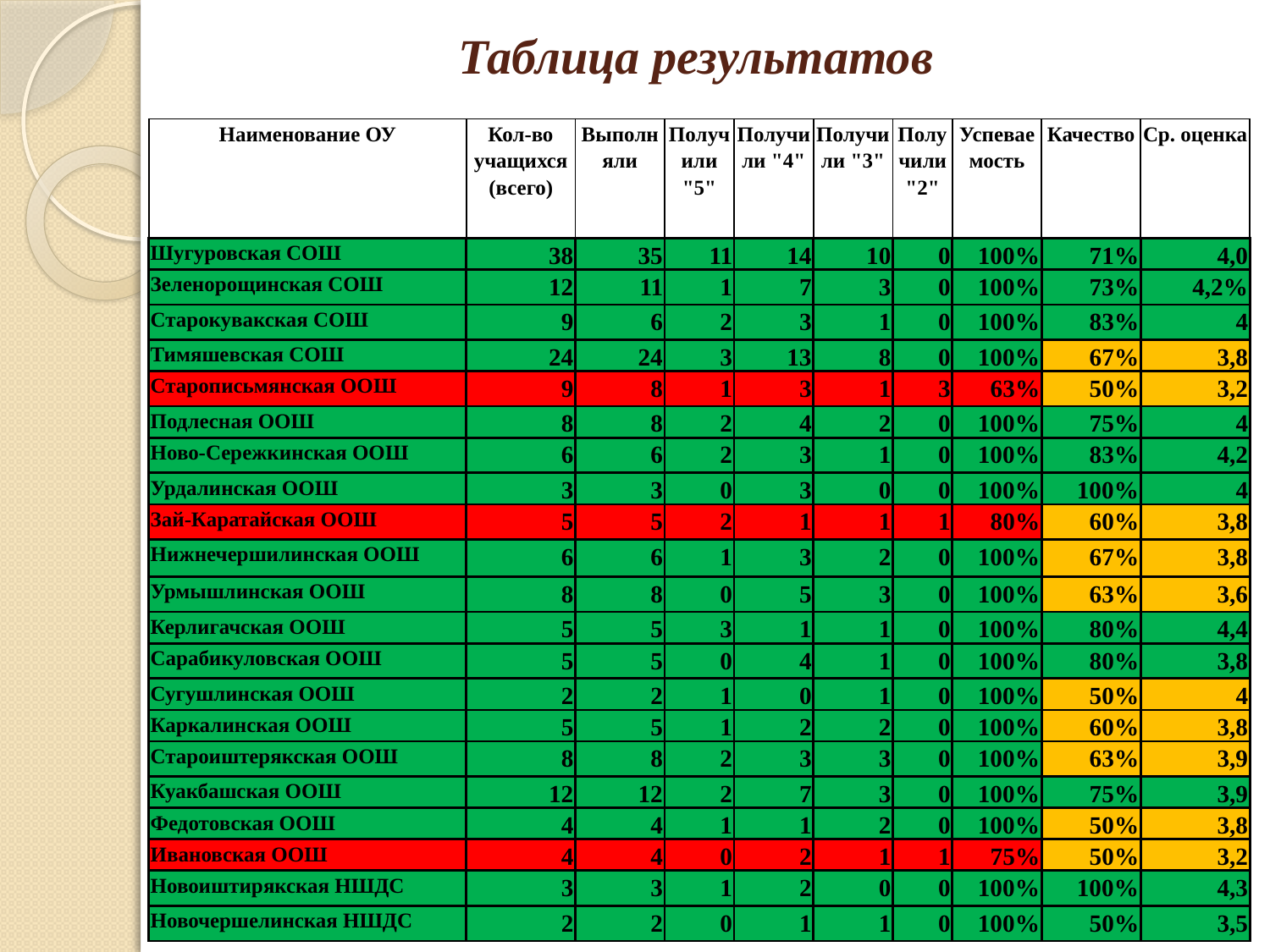

# Таблица результатов
| Наименование ОУ | Кол-во учащихся (всего) | Выполняли | Получили "5" | Получили "4" | Получили "3" | Получили "2" | Успеваемость | Качество | Ср. оценка |
| --- | --- | --- | --- | --- | --- | --- | --- | --- | --- |
| Шугуровская СОШ | 38 | 35 | 11 | 14 | 10 | 0 | 100% | 71% | 4,0 |
| Зеленорощинская СОШ | 12 | 11 | 1 | 7 | 3 | 0 | 100% | 73% | 4,2% |
| Старокувакская СОШ | 9 | 6 | 2 | 3 | 1 | 0 | 100% | 83% | 4 |
| Тимяшевская СОШ | 24 | 24 | 3 | 13 | 8 | 0 | 100% | 67% | 3,8 |
| Старописьмянская ООШ | 9 | 8 | 1 | 3 | 1 | 3 | 63% | 50% | 3,2 |
| Подлесная ООШ | 8 | 8 | 2 | 4 | 2 | 0 | 100% | 75% | 4 |
| Ново-Сережкинская ООШ | 6 | 6 | 2 | 3 | 1 | 0 | 100% | 83% | 4,2 |
| Урдалинская ООШ | 3 | 3 | 0 | 3 | 0 | 0 | 100% | 100% | 4 |
| Зай-Каратайская ООШ | 5 | 5 | 2 | 1 | 1 | 1 | 80% | 60% | 3,8 |
| Нижнечершилинская ООШ | 6 | 6 | 1 | 3 | 2 | 0 | 100% | 67% | 3,8 |
| Урмышлинская ООШ | 8 | 8 | 0 | 5 | 3 | 0 | 100% | 63% | 3,6 |
| Керлигачская ООШ | 5 | 5 | 3 | 1 | 1 | 0 | 100% | 80% | 4,4 |
| Сарабикуловская ООШ | 5 | 5 | 0 | 4 | 1 | 0 | 100% | 80% | 3,8 |
| Сугушлинская ООШ | 2 | 2 | 1 | 0 | 1 | 0 | 100% | 50% | 4 |
| Каркалинская ООШ | 5 | 5 | 1 | 2 | 2 | 0 | 100% | 60% | 3,8 |
| Староиштерякская ООШ | 8 | 8 | 2 | 3 | 3 | 0 | 100% | 63% | 3,9 |
| Куакбашская ООШ | 12 | 12 | 2 | 7 | 3 | 0 | 100% | 75% | 3,9 |
| Федотовская ООШ | 4 | 4 | 1 | 1 | 2 | 0 | 100% | 50% | 3,8 |
| Ивановская ООШ | 4 | 4 | 0 | 2 | 1 | 1 | 75% | 50% | 3,2 |
| Новоиштирякская НШДС | 3 | 3 | 1 | 2 | 0 | 0 | 100% | 100% | 4,3 |
| Новочершелинская НШДС | 2 | 2 | 0 | 1 | 1 | 0 | 100% | 50% | 3,5 |